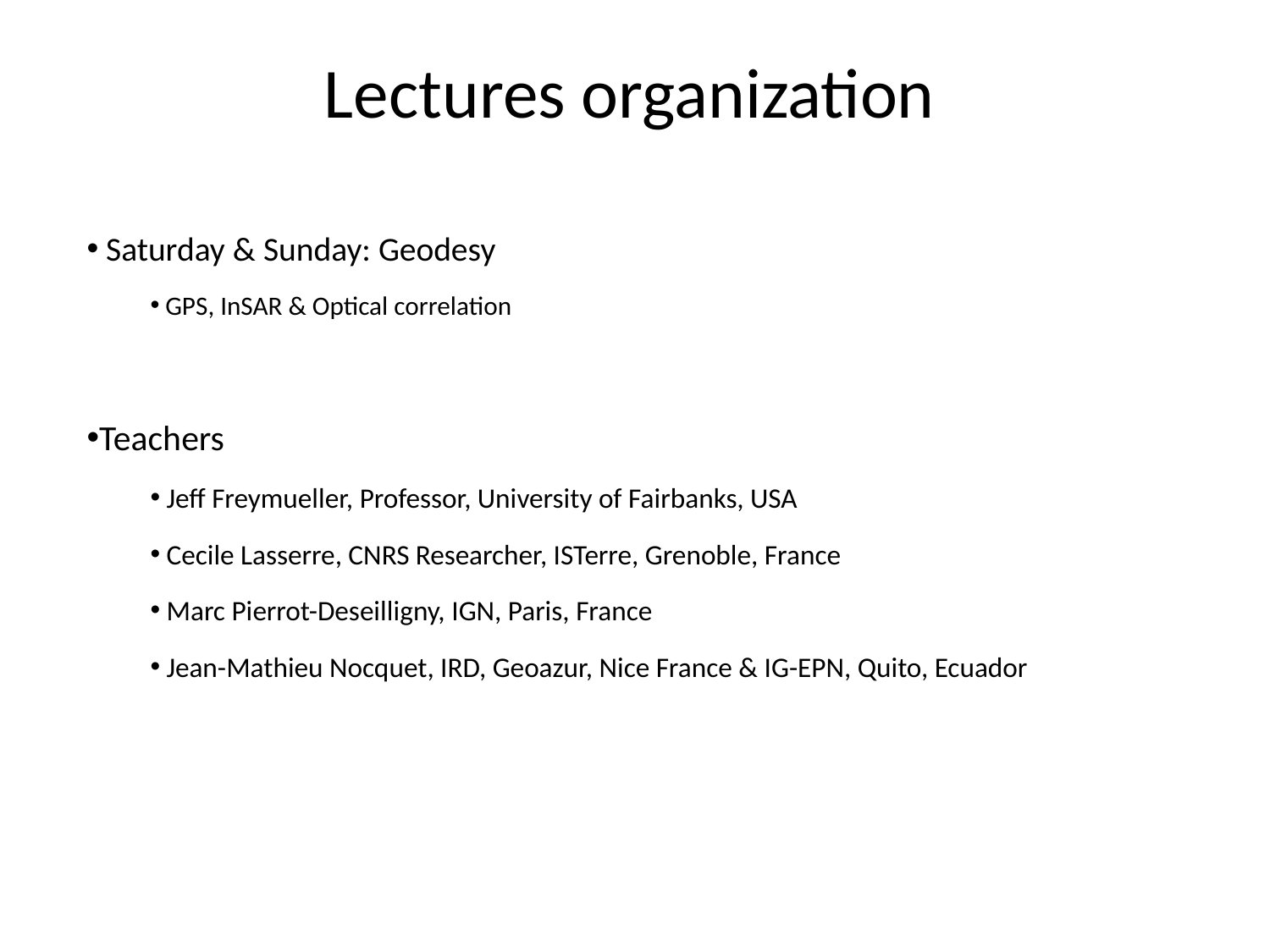

# Lectures organization
 Saturday & Sunday: Geodesy
 GPS, InSAR & Optical correlation

Teachers
 Jeff Freymueller, Professor, University of Fairbanks, USA
 Cecile Lasserre, CNRS Researcher, ISTerre, Grenoble, France
 Marc Pierrot-Deseilligny, IGN, Paris, France
 Jean-Mathieu Nocquet, IRD, Geoazur, Nice France & IG-EPN, Quito, Ecuador